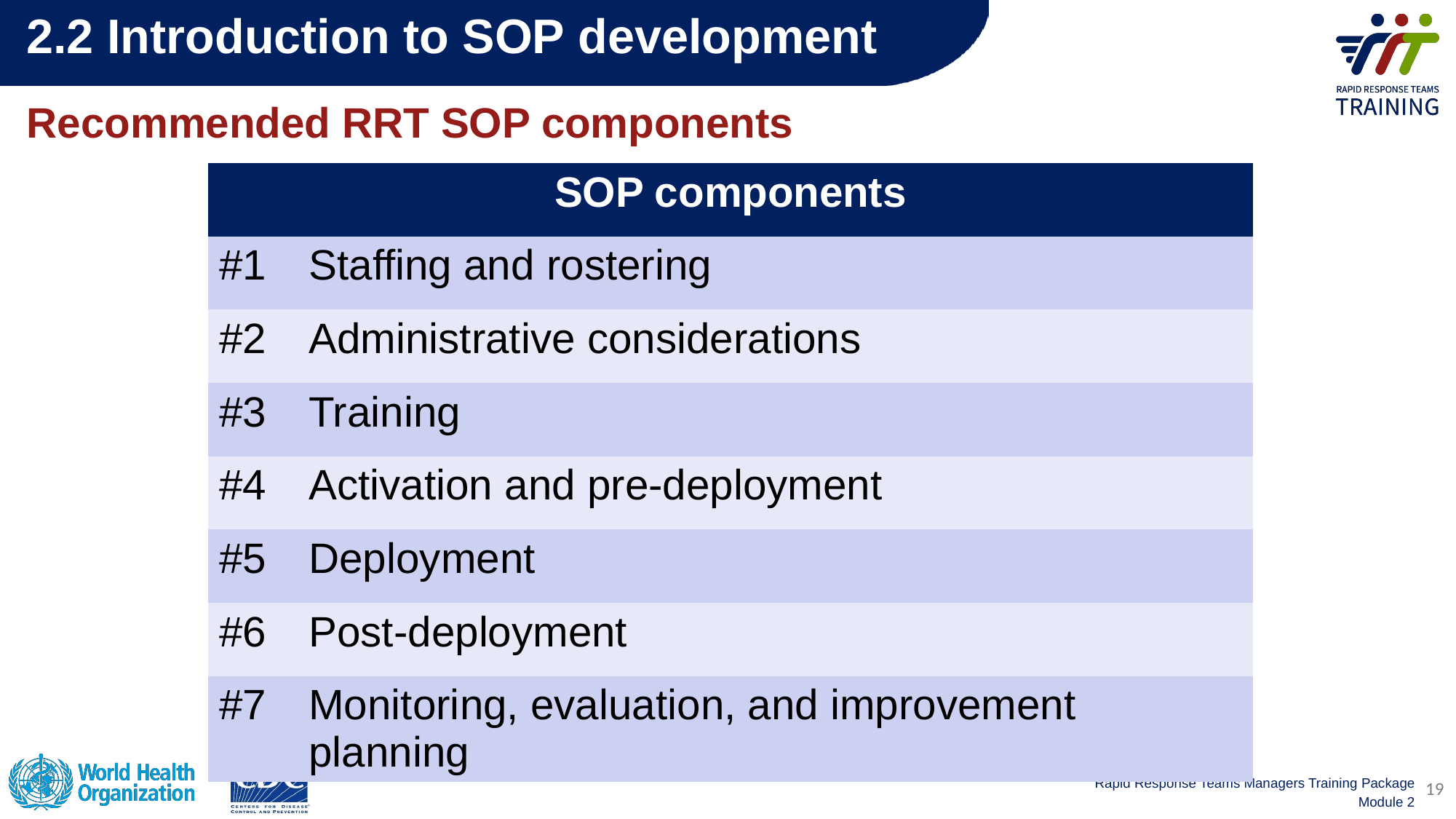

2.2 Introduction to SOP development​
# Recommended RRT SOP components
| SOP components | SOP Component |
| --- | --- |
| #1 | Staffing and rostering |
| #2 | Administrative considerations |
| #3 | Training |
| #4 | Activation and pre-deployment |
| #5 | Deployment |
| #6 | Post-deployment |
| #7 | Monitoring, evaluation, and improvement planning |
19